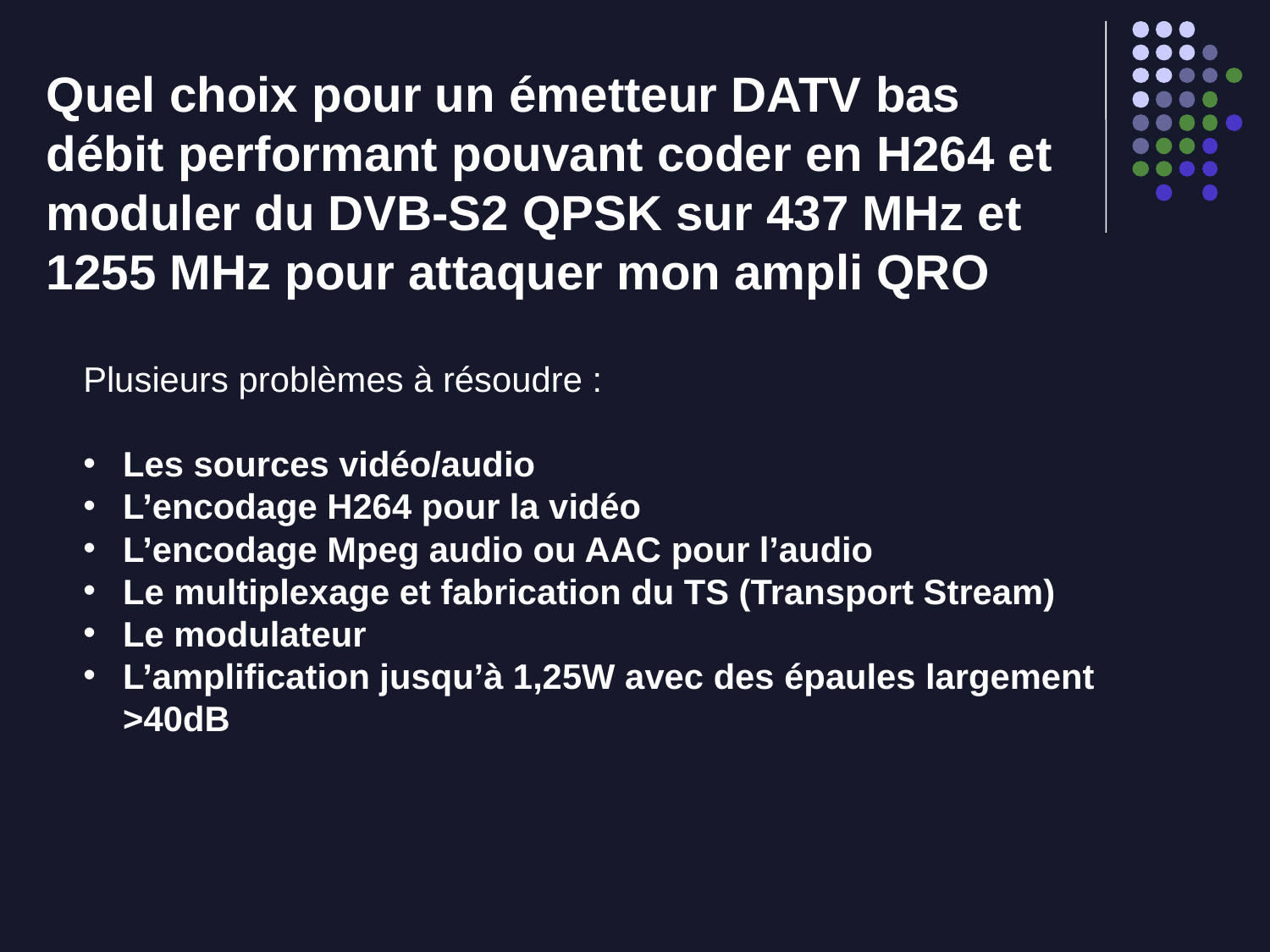

Quel choix pour un émetteur DATV bas débit performant pouvant coder en H264 et moduler du DVB-S2 QPSK sur 437 MHz et 1255 MHz pour attaquer mon ampli QRO
Plusieurs problèmes à résoudre :

Les sources vidéo/audio
L’encodage H264 pour la vidéo
L’encodage Mpeg audio ou AAC pour l’audio
Le multiplexage et fabrication du TS (Transport Stream)
Le modulateur
L’amplification jusqu’à 1,25W avec des épaules largement >40dB